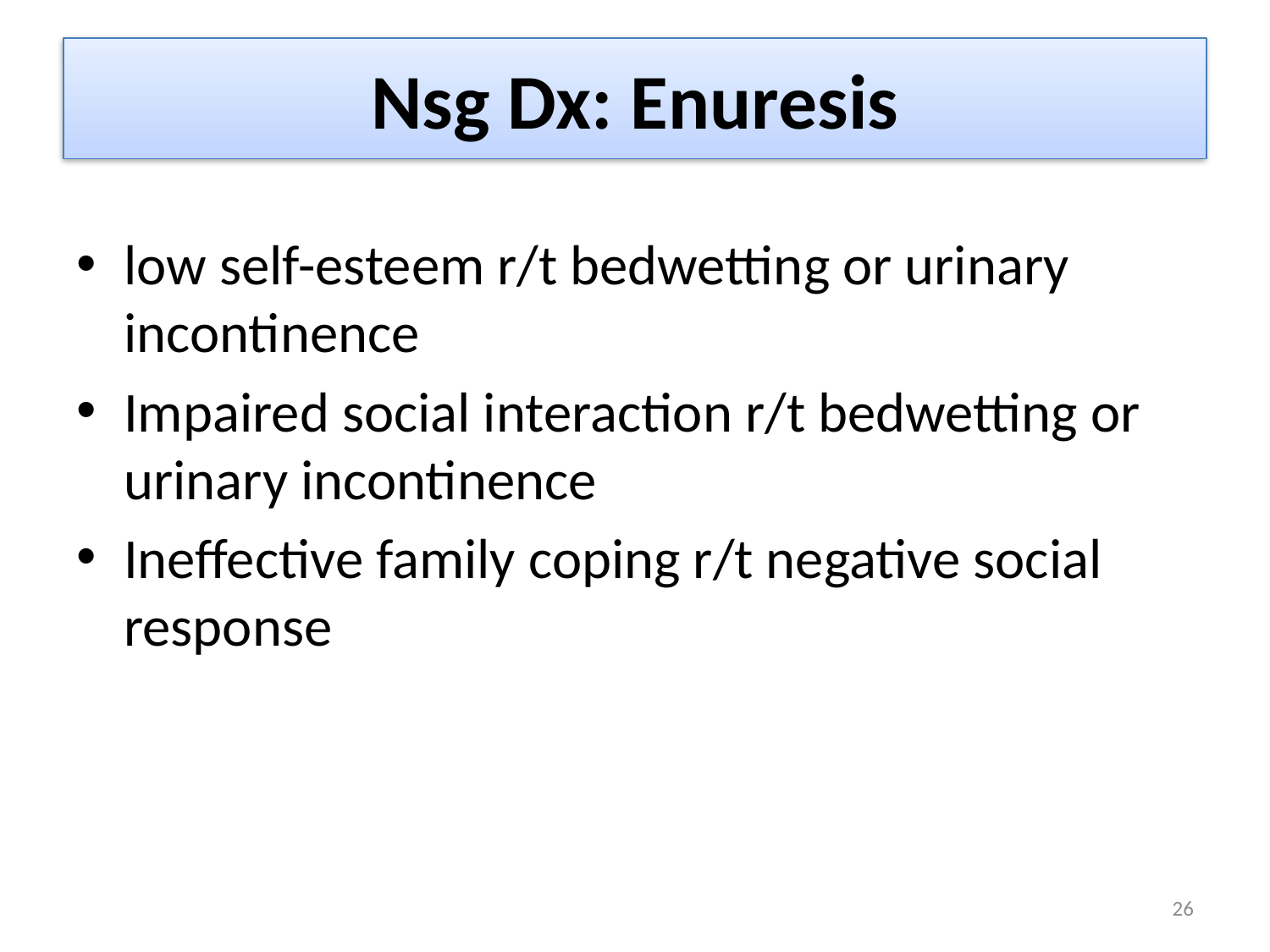

# Nsg Dx: Enuresis
low self-esteem r/t bedwetting or urinary incontinence
Impaired social interaction r/t bedwetting or urinary incontinence
Ineffective family coping r/t negative social response
26